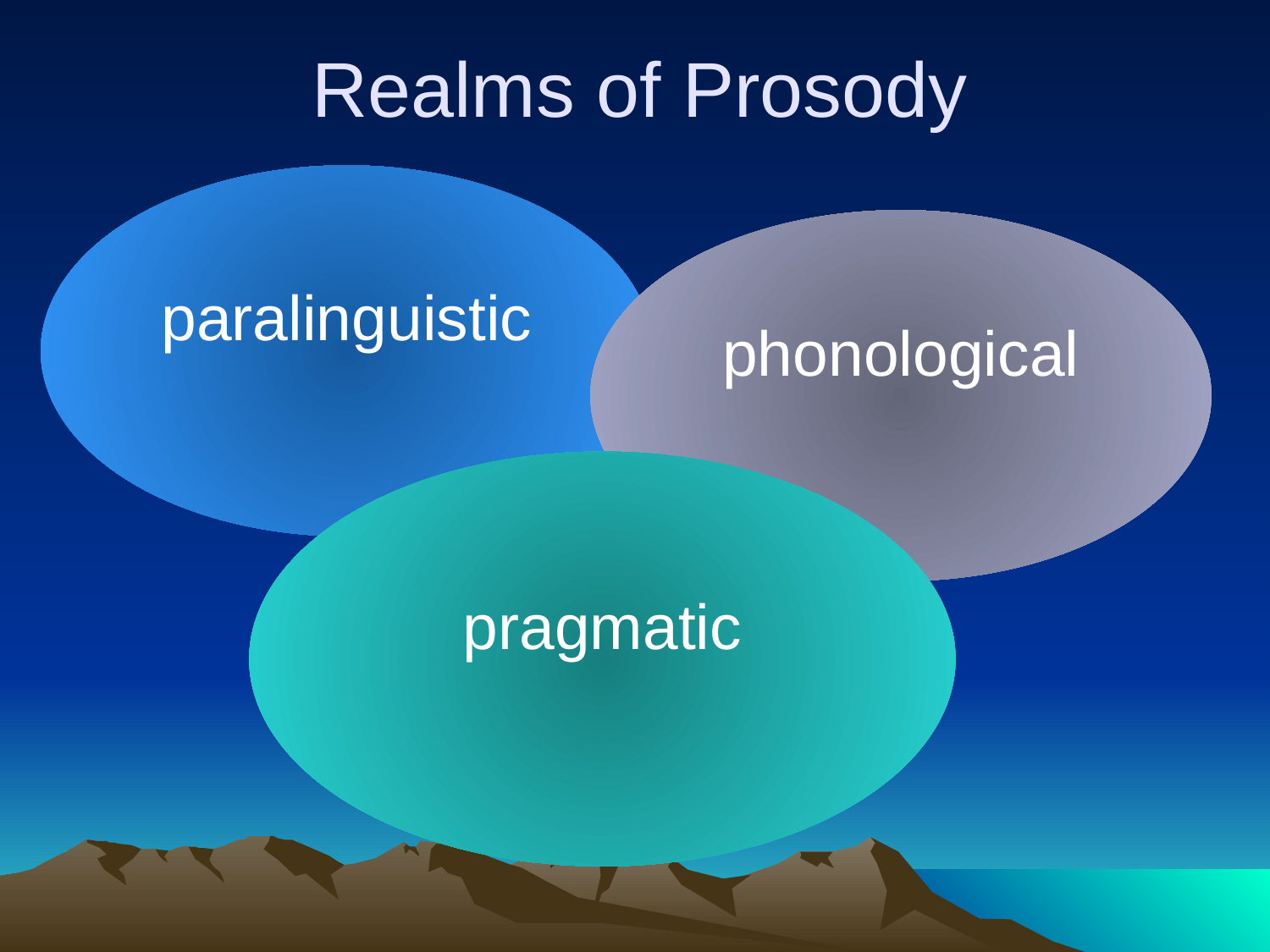

# Realms of Prosody

paralinguistic

phonological

pragmatic